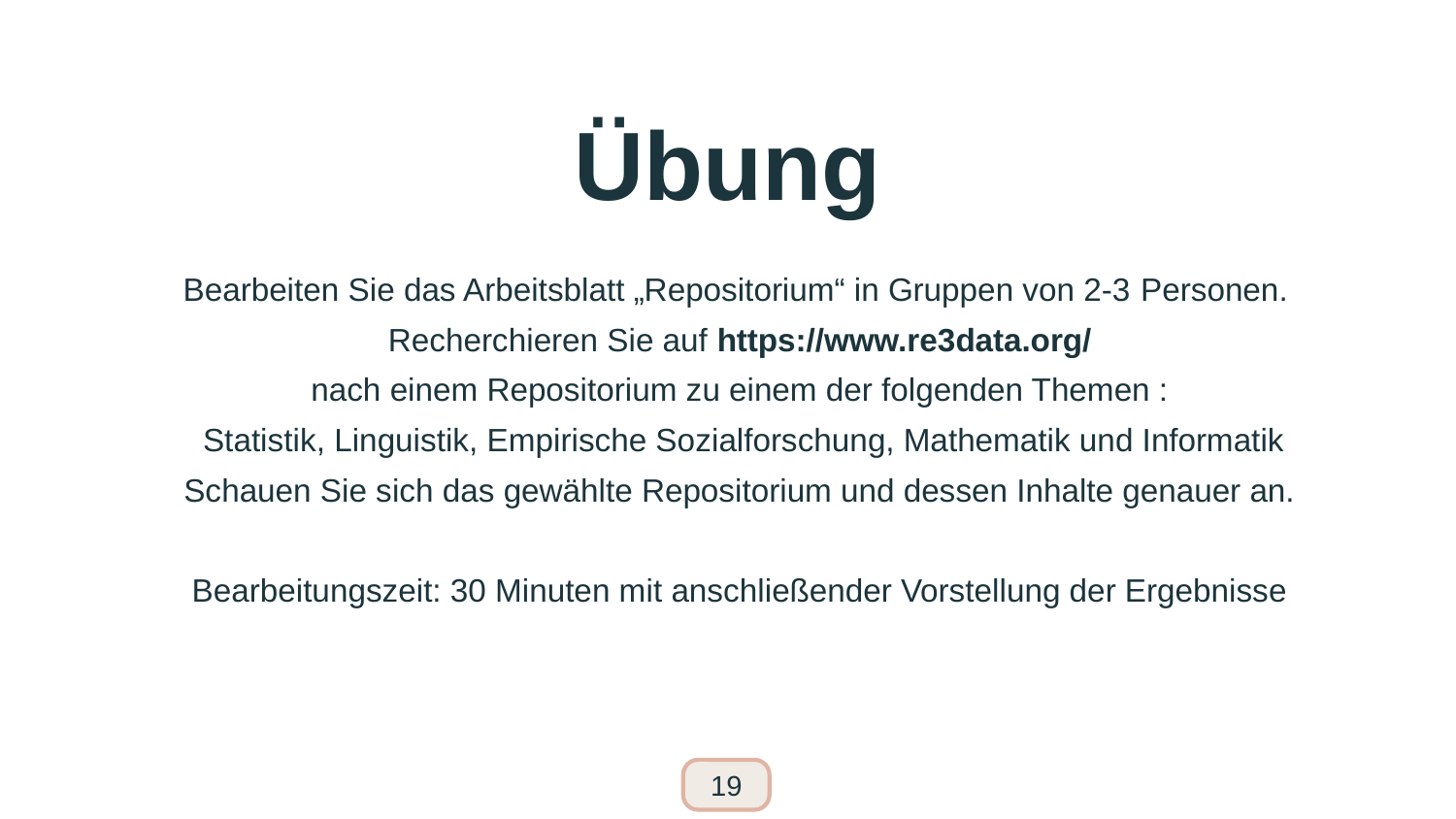

# Übung
Bearbeiten Sie das Arbeitsblatt „Repositorium“ in Gruppen von 2-3 Personen.
Recherchieren Sie auf https://www.re3data.org/
nach einem Repositorium zu einem der folgenden Themen :
 Statistik, Linguistik, Empirische Sozialforschung, Mathematik und Informatik
Schauen Sie sich das gewählte Repositorium und dessen Inhalte genauer an.

Bearbeitungszeit: 30 Minuten mit anschließender Vorstellung der Ergebnisse